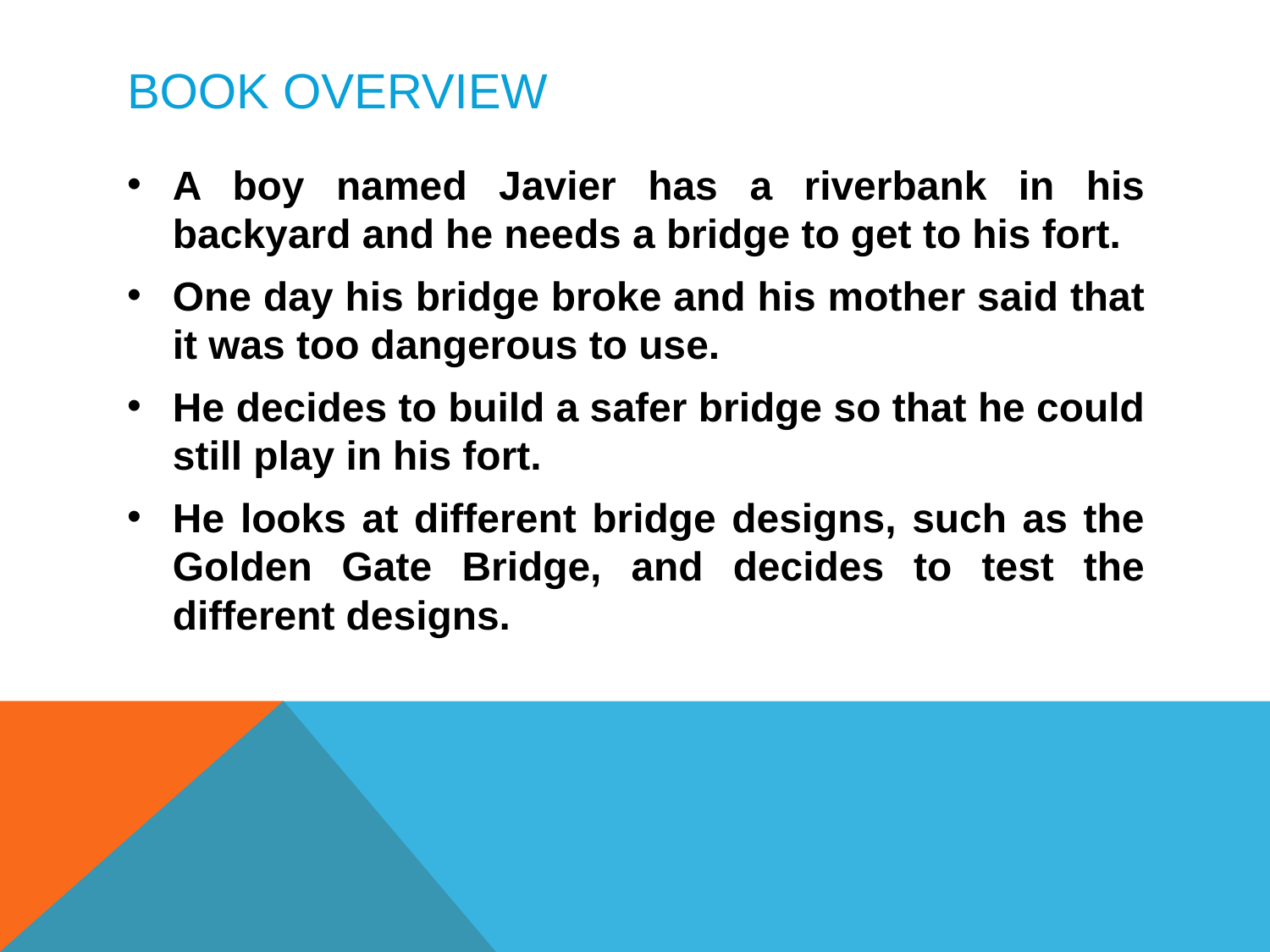

# Book overview
A boy named Javier has a riverbank in his backyard and he needs a bridge to get to his fort.
One day his bridge broke and his mother said that it was too dangerous to use.
He decides to build a safer bridge so that he could still play in his fort.
He looks at different bridge designs, such as the Golden Gate Bridge, and decides to test the different designs.